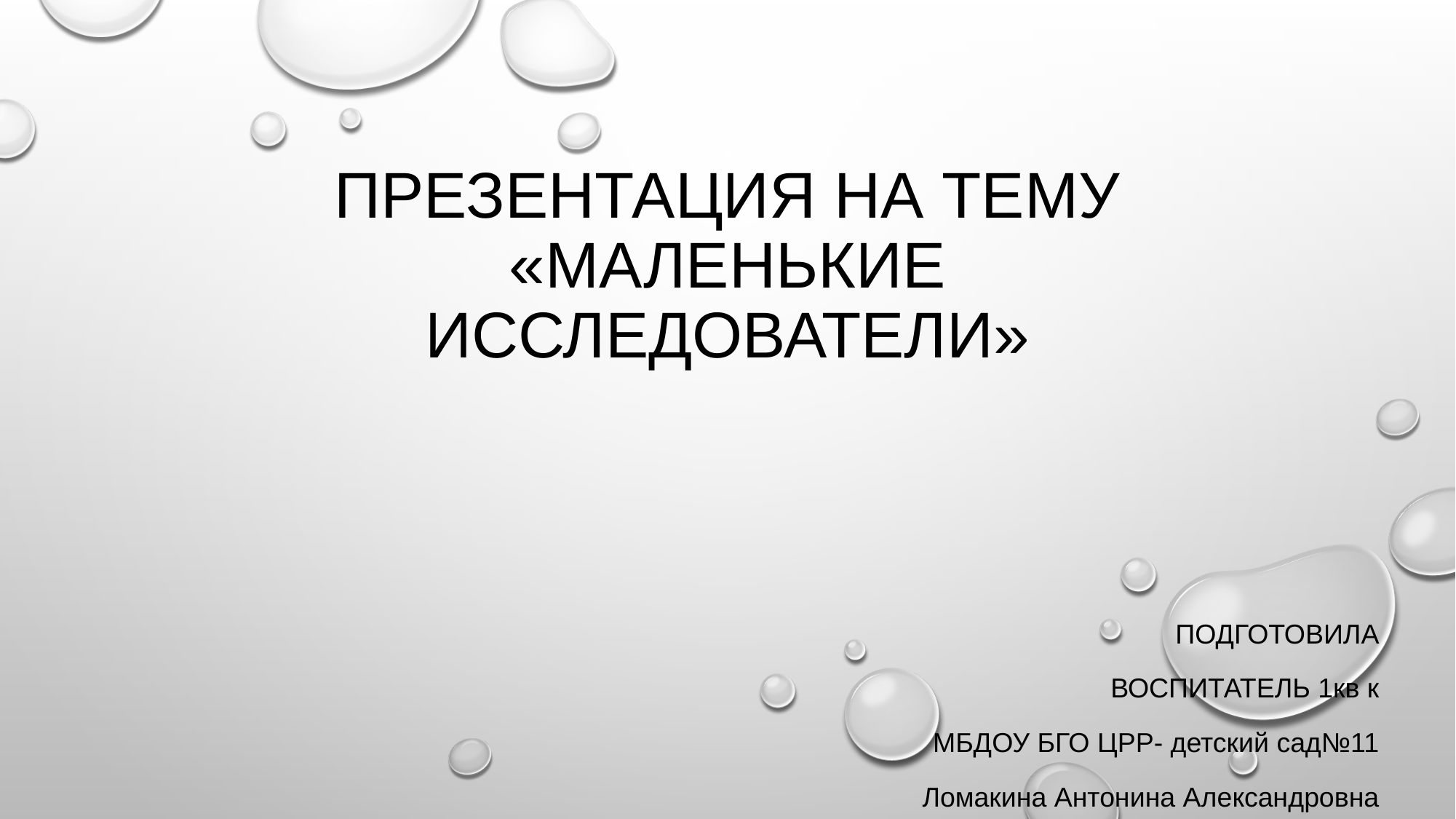

# Презентация на тему «МАЛЕНЬКИЕ исследователи»
ПОДГОТОВИЛА
ВОСПИТАТЕЛЬ 1кв к
МБДОУ БГО ЦРР- детский сад№11
Ломакина Антонина Александровна